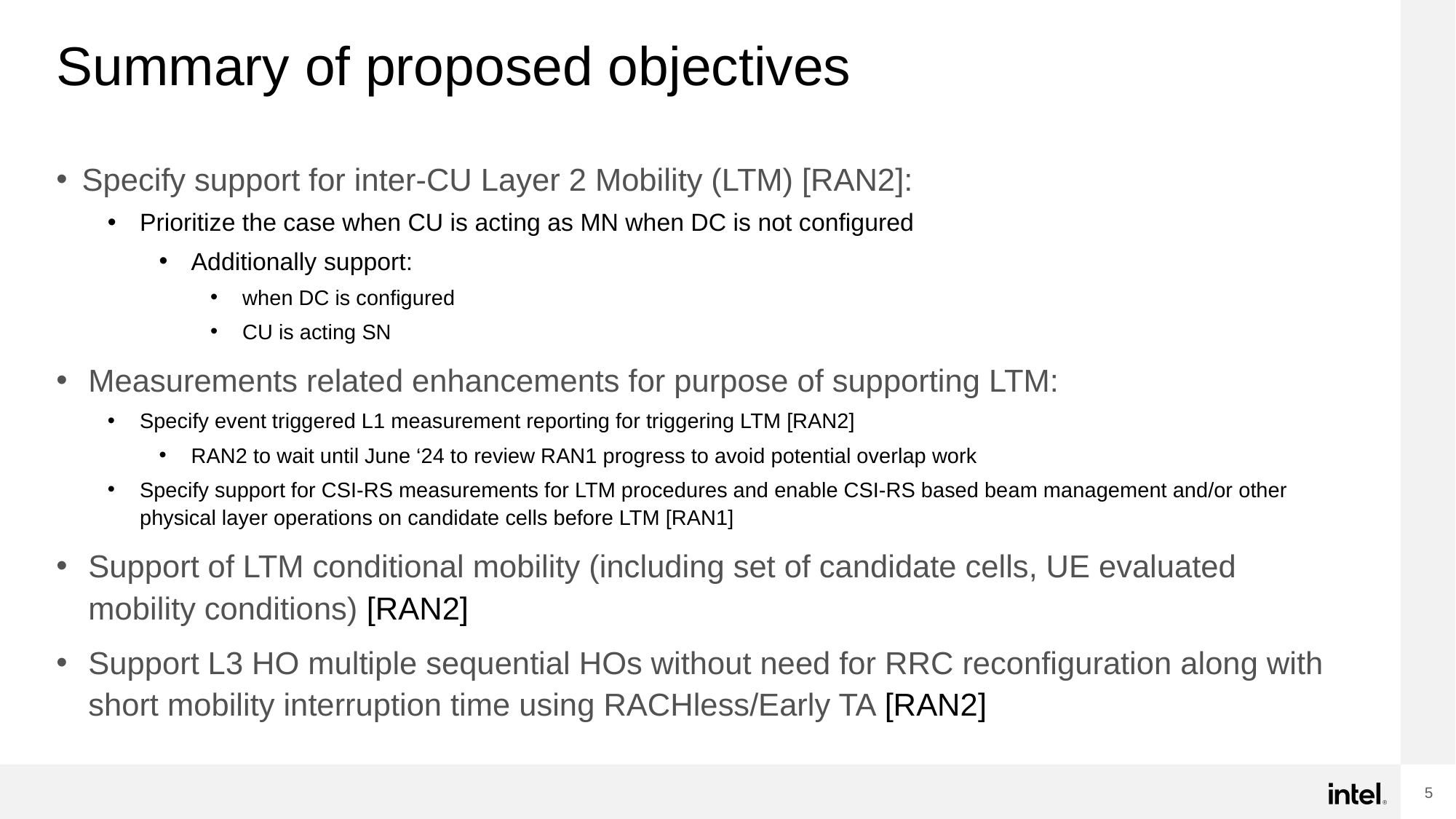

# Summary of proposed objectives
Specify support for inter-CU Layer 2 Mobility (LTM) [RAN2]:
Prioritize the case when CU is acting as MN when DC is not configured
Additionally support:
when DC is configured
CU is acting SN
Measurements related enhancements for purpose of supporting LTM:
Specify event triggered L1 measurement reporting for triggering LTM [RAN2]
RAN2 to wait until June ‘24 to review RAN1 progress to avoid potential overlap work
Specify support for CSI-RS measurements for LTM procedures and enable CSI-RS based beam management and/or other physical layer operations on candidate cells before LTM [RAN1]
Support of LTM conditional mobility (including set of candidate cells, UE evaluated mobility conditions) [RAN2]
Support L3 HO multiple sequential HOs without need for RRC reconfiguration along with short mobility interruption time using RACHless/Early TA [RAN2]